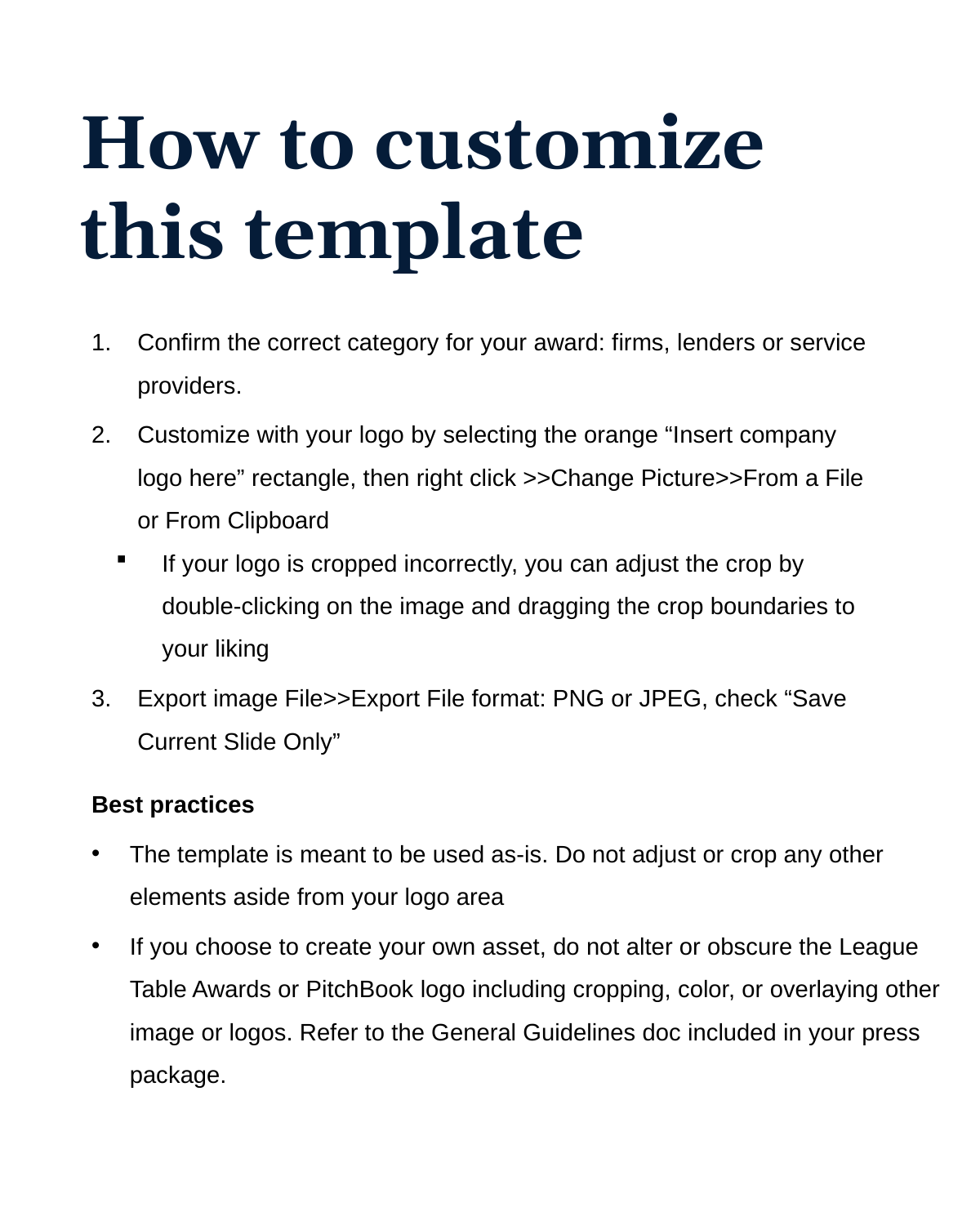

How to customize this template
Confirm the correct category for your award: firms, lenders or service providers.
Customize with your logo by selecting the orange “Insert company logo here” rectangle, then right click >>Change Picture>>From a File or From Clipboard
If your logo is cropped incorrectly, you can adjust the crop by double-clicking on the image and dragging the crop boundaries to your liking
Export image File>>Export File format: PNG or JPEG, check “Save Current Slide Only”

Best practices
The template is meant to be used as-is. Do not adjust or crop any other elements aside from your logo area
If you choose to create your own asset, do not alter or obscure the League Table Awards or PitchBook logo including cropping, color, or overlaying other image or logos. Refer to the General Guidelines doc included in your press package.